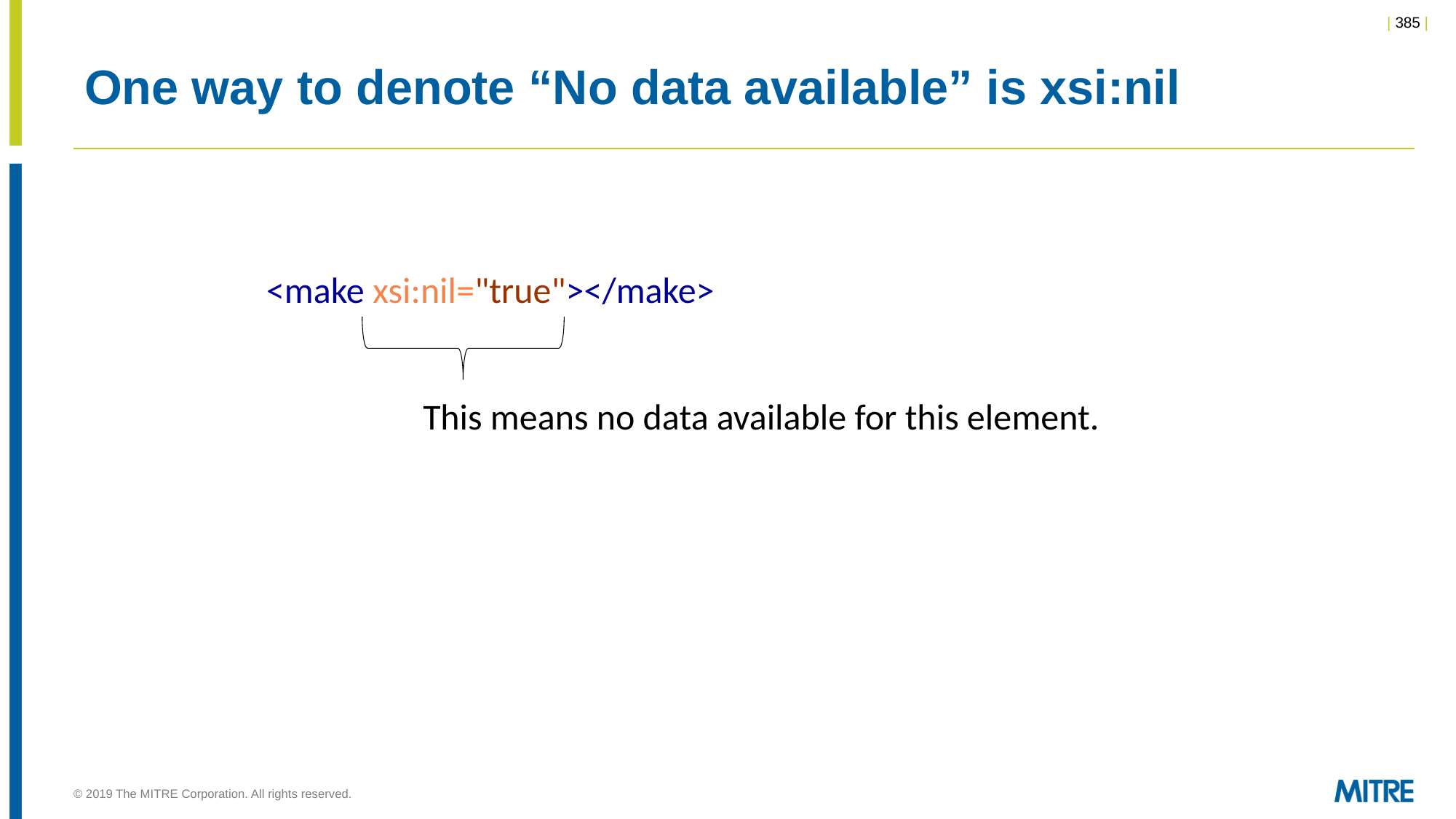

# One way to denote “No data available” is xsi:nil

<make xsi:nil="true"></make>
This means no data available for this element.
© 2019 The MITRE Corporation. All rights reserved.